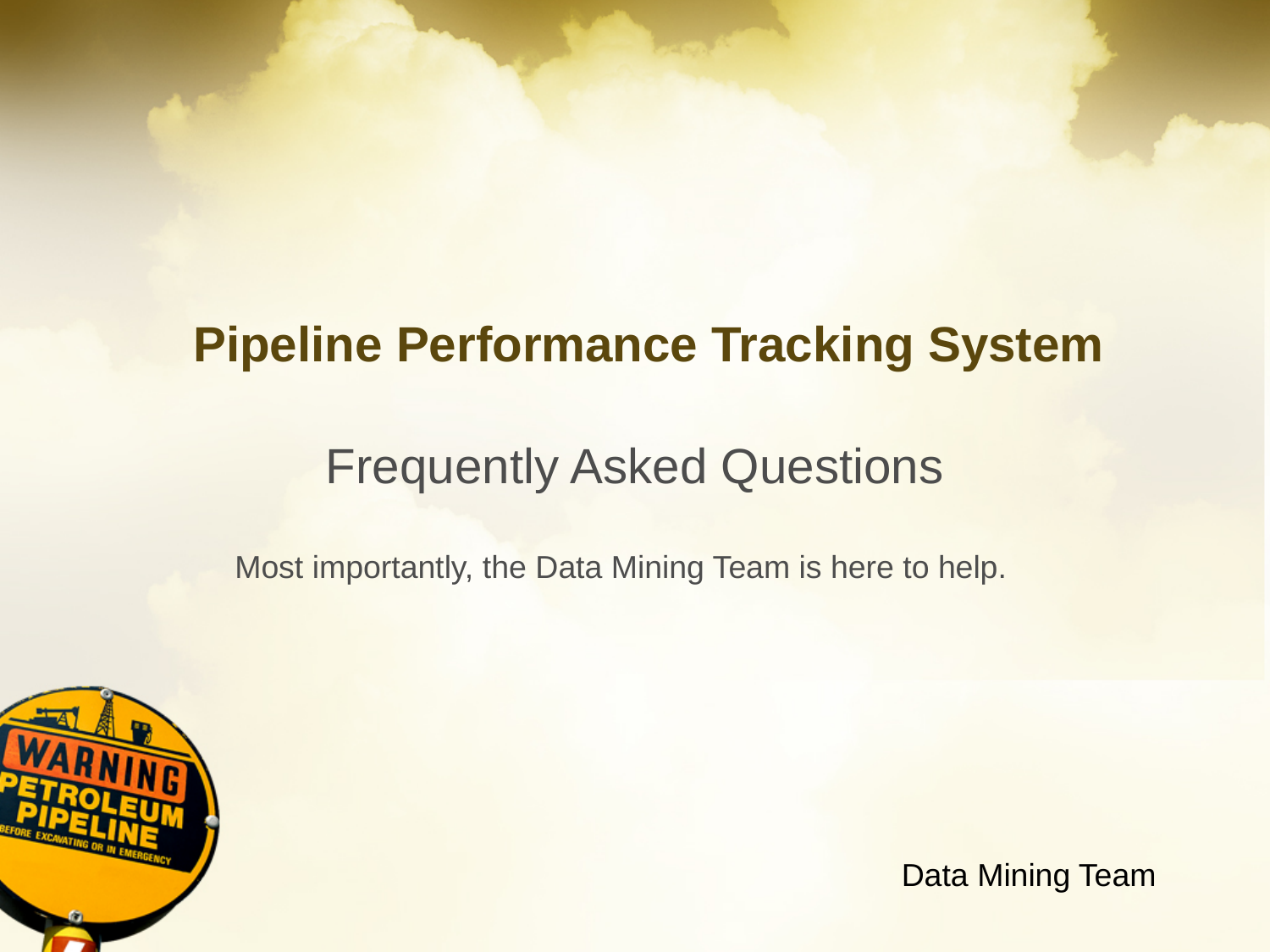

# Pipeline Performance Tracking System
Frequently Asked Questions
Most importantly, the Data Mining Team is here to help.
Data Mining Team